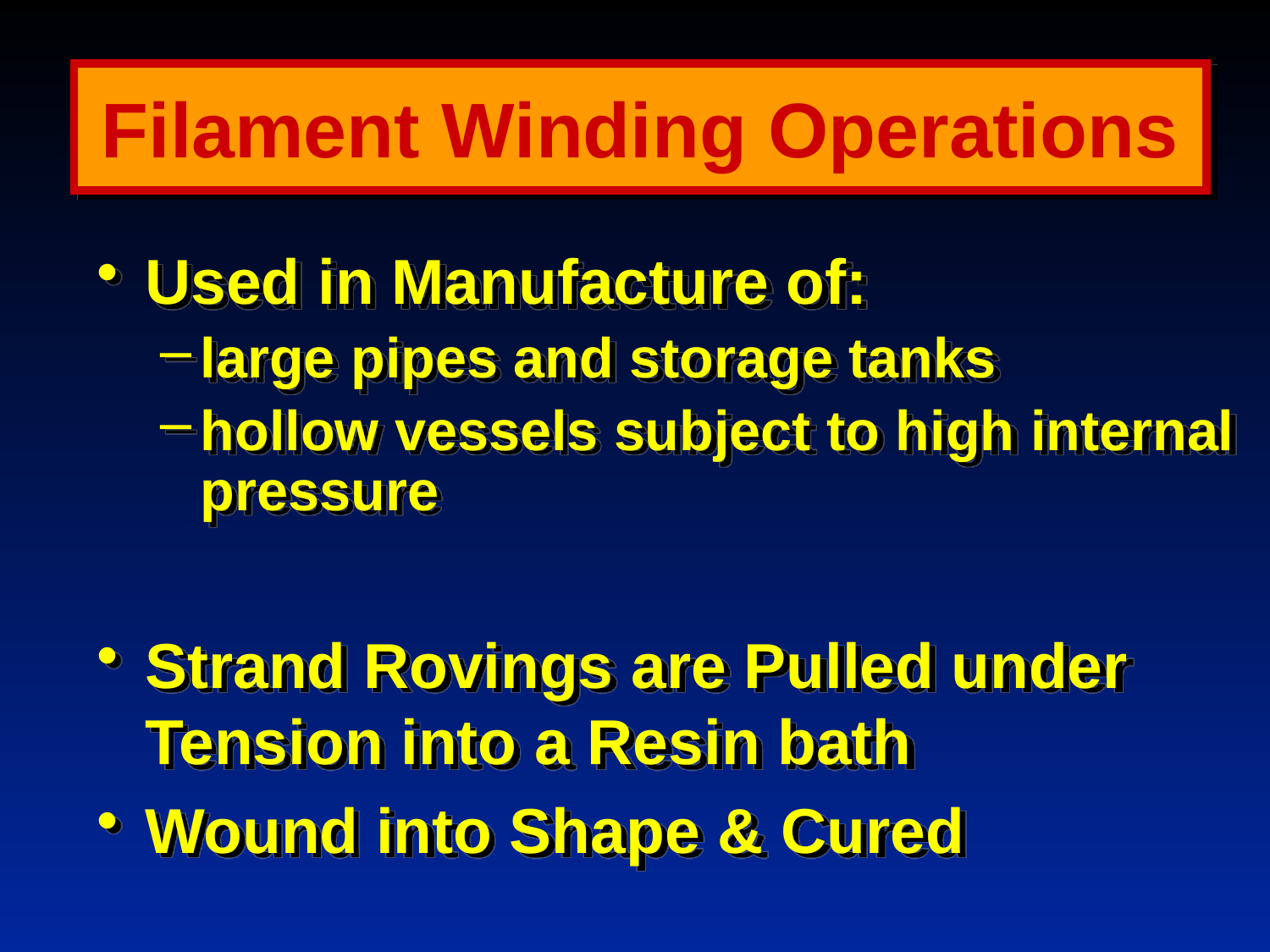

# Filament Winding Operations
Used in Manufacture of:
large pipes and storage tanks
hollow vessels subject to high internal pressure

Strand Rovings are Pulled under Tension into a Resin bath
Wound into Shape & Cured